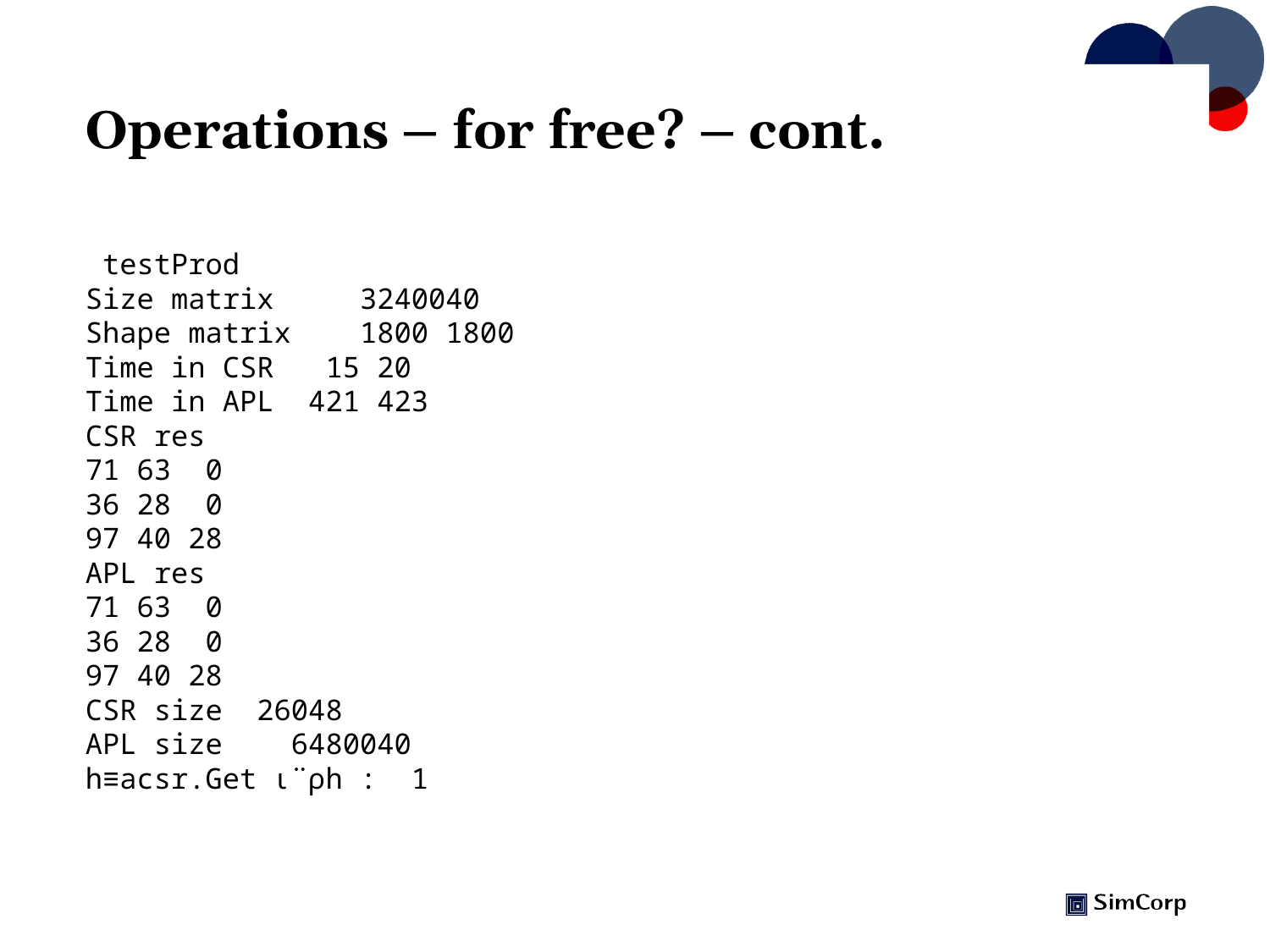

# Operations – for free? – cont.
 testProd
Size matrix     3240040
Shape matrix    1800 1800
Time in CSR   15 20
Time in APL  421 423
CSR res
71 63  0
36 28  0
97 40 28
APL res
71 63  0
36 28  0
97 40 28
CSR size  26048
APL size    6480040
h≡acsr.Get ⍳¨⍴h :  1